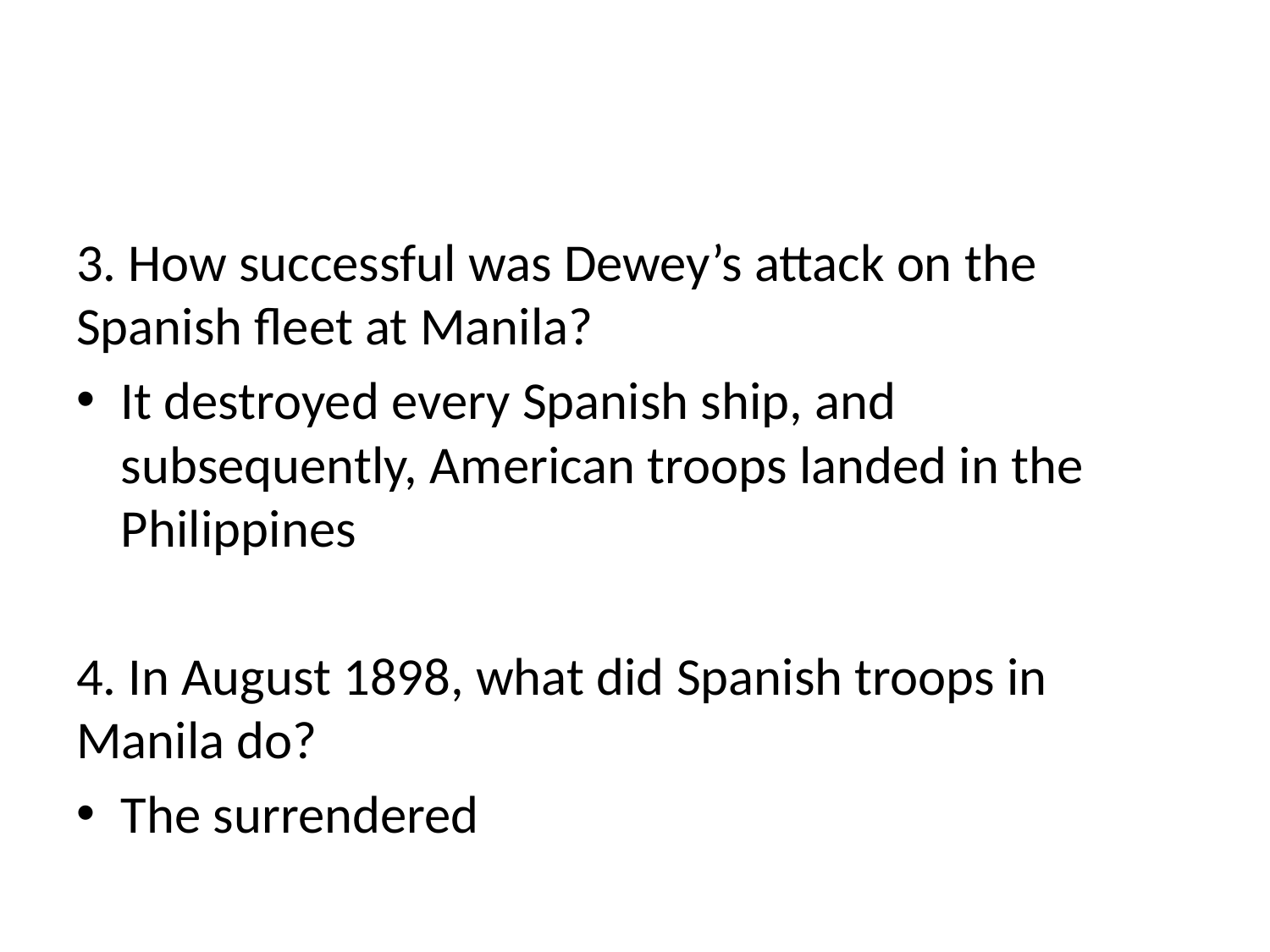

#
3. How successful was Dewey’s attack on the Spanish fleet at Manila?
It destroyed every Spanish ship, and subsequently, American troops landed in the Philippines

4. In August 1898, what did Spanish troops in Manila do?
The surrendered